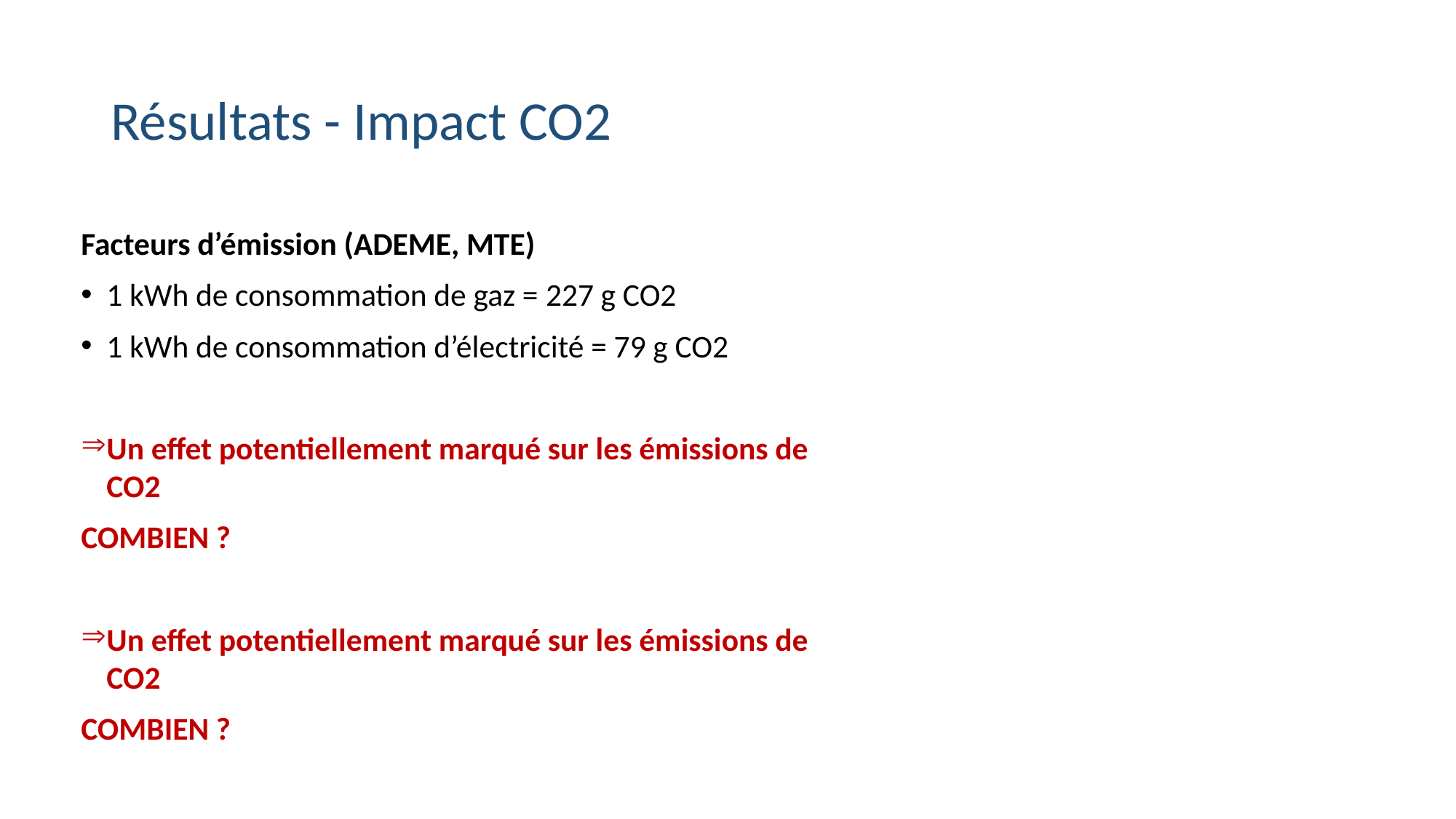

# Résultats - Impact CO2
Facteurs d’émission (ADEME, MTE)
1 kWh de consommation de gaz = 227 g CO2
1 kWh de consommation d’électricité = 79 g CO2

Un effet potentiellement marqué sur les émissions de CO2
COMBIEN ?

Un effet potentiellement marqué sur les émissions de CO2
COMBIEN ?